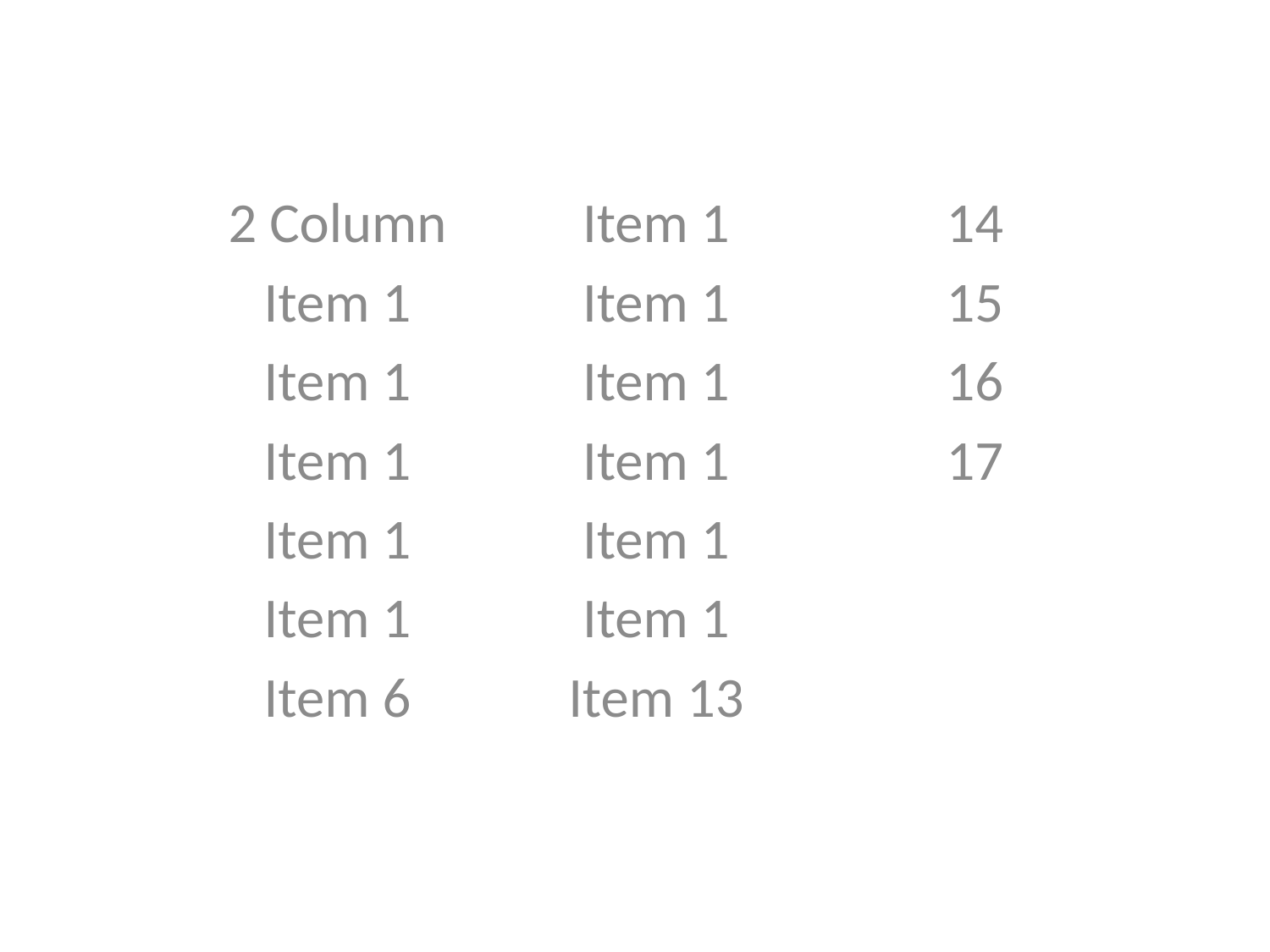

2 Column
Item 1
Item 1
Item 1
Item 1
Item 1
Item 6
Item 1
Item 1
Item 1
Item 1
Item 1
Item 1
Item 13
14
15
16
17